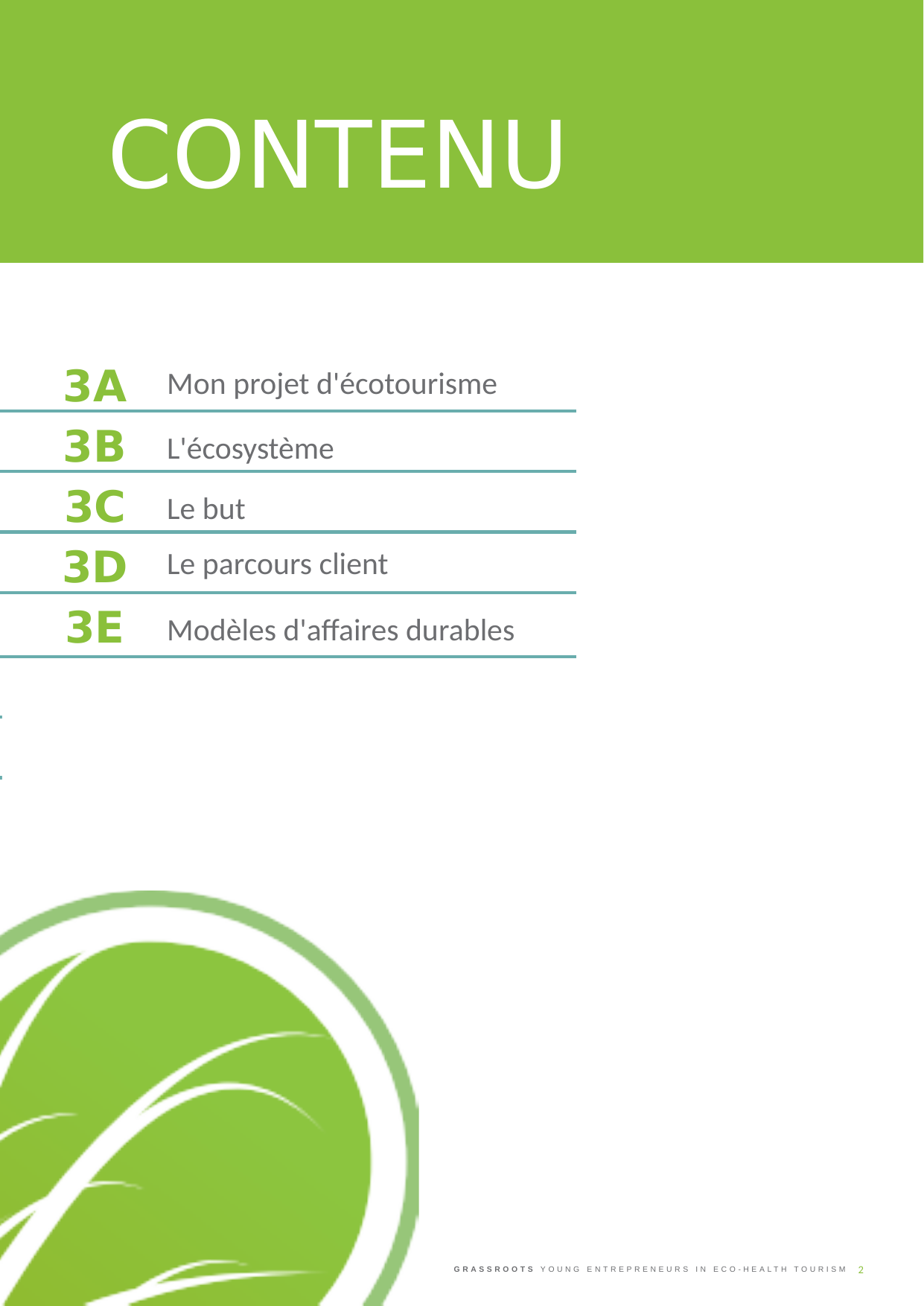

CONTENU
3A
Mon projet d'écotourisme
3B
L'écosystème
3C
Le but
Le parcours client
3D
3E
Modèles d'affaires durables

2